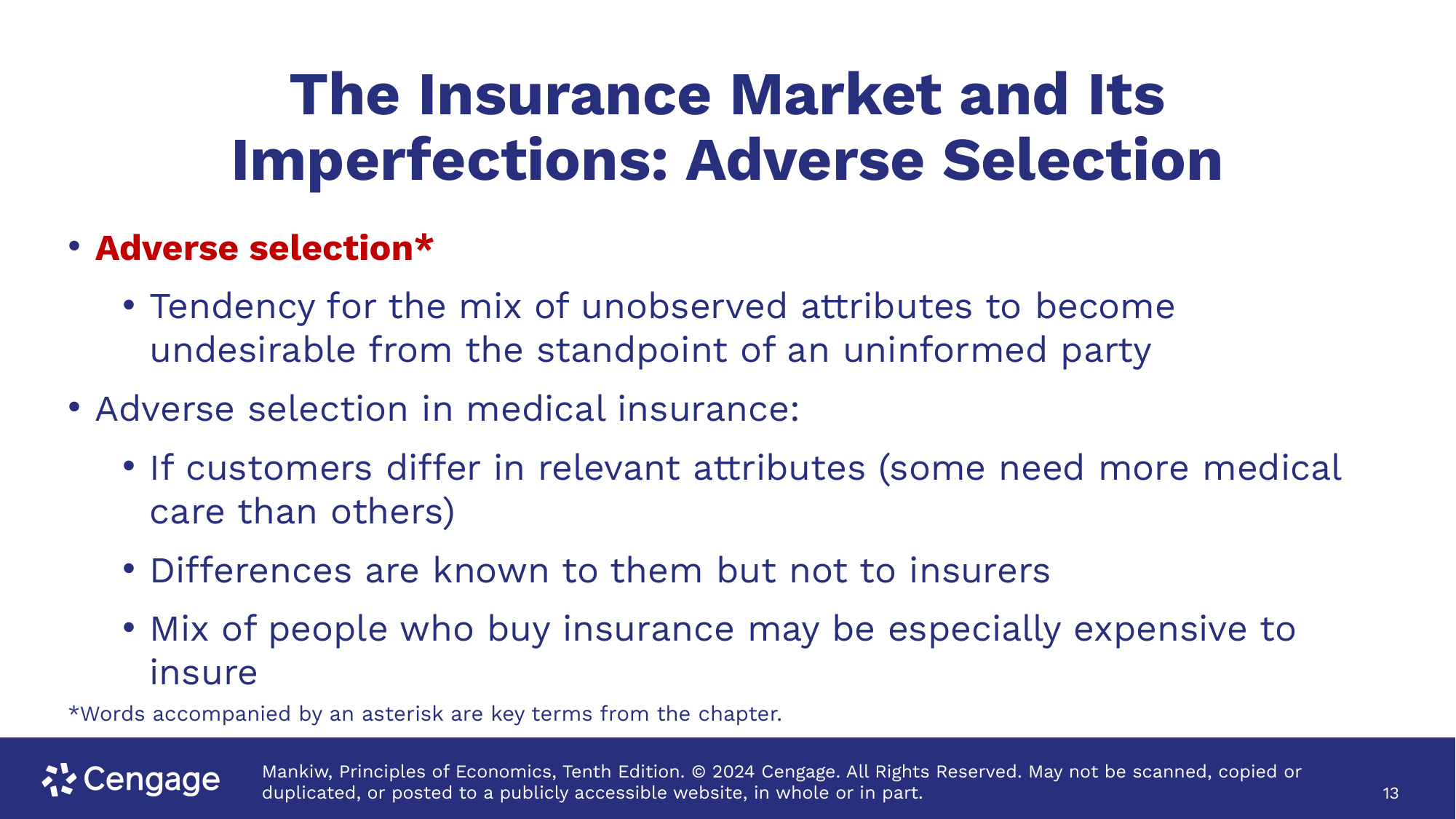

# The Insurance Market and Its Imperfections: Adverse Selection
Adverse selection*
Tendency for the mix of unobserved attributes to become undesirable from the standpoint of an uninformed party
Adverse selection in medical insurance:
If customers differ in relevant attributes (some need more medical care than others)
Differences are known to them but not to insurers
Mix of people who buy insurance may be especially expensive to insure
*Words accompanied by an asterisk are key terms from the chapter.